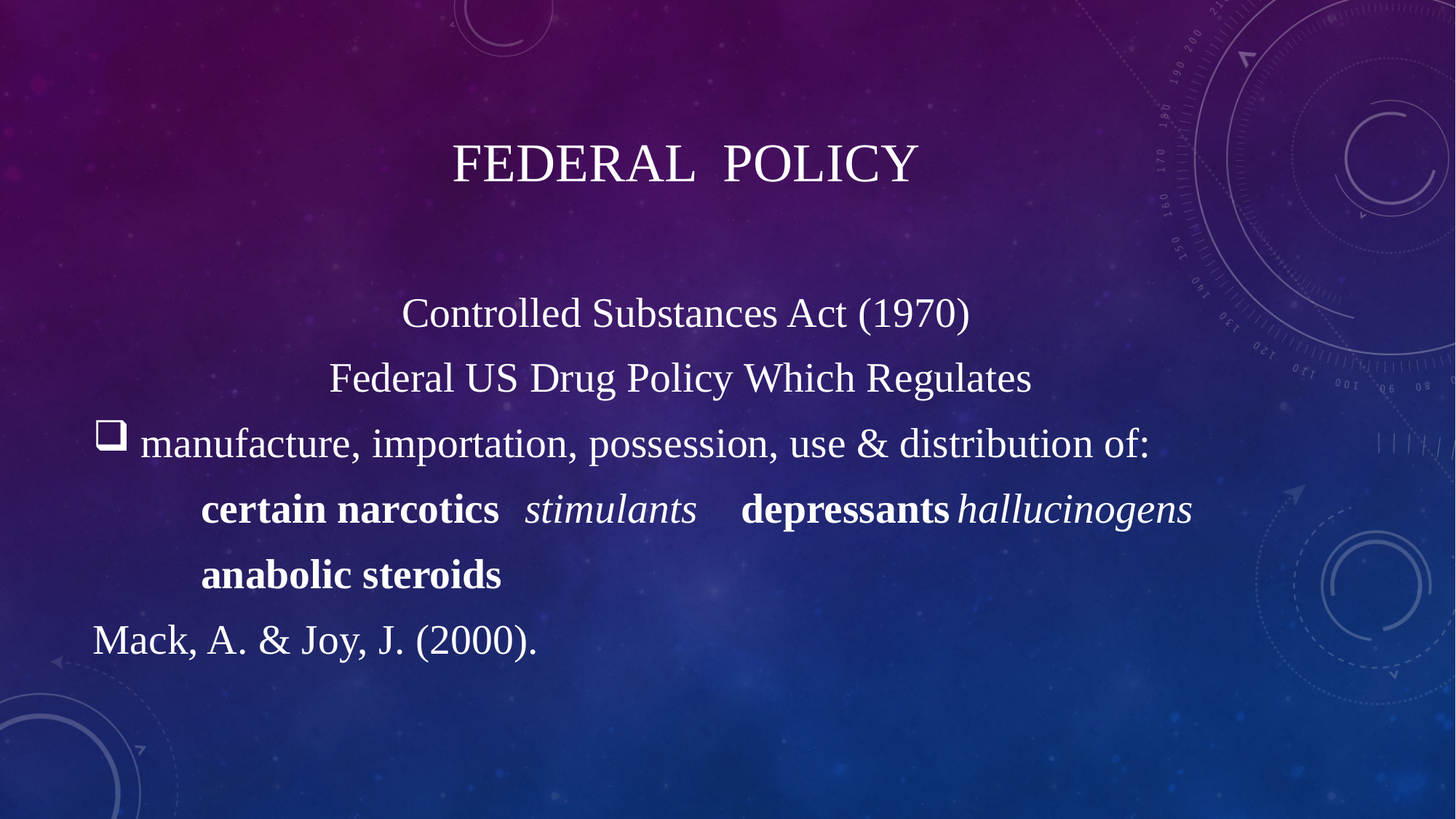

# Federal  policy
Controlled Substances Act (1970)
Federal US Drug Policy Which Regulates
 manufacture, importation, possession, use & distribution of:
	certain narcotics 	stimulants	depressants		hallucinogens
								anabolic steroids
Mack, A. & Joy, J. (2000).